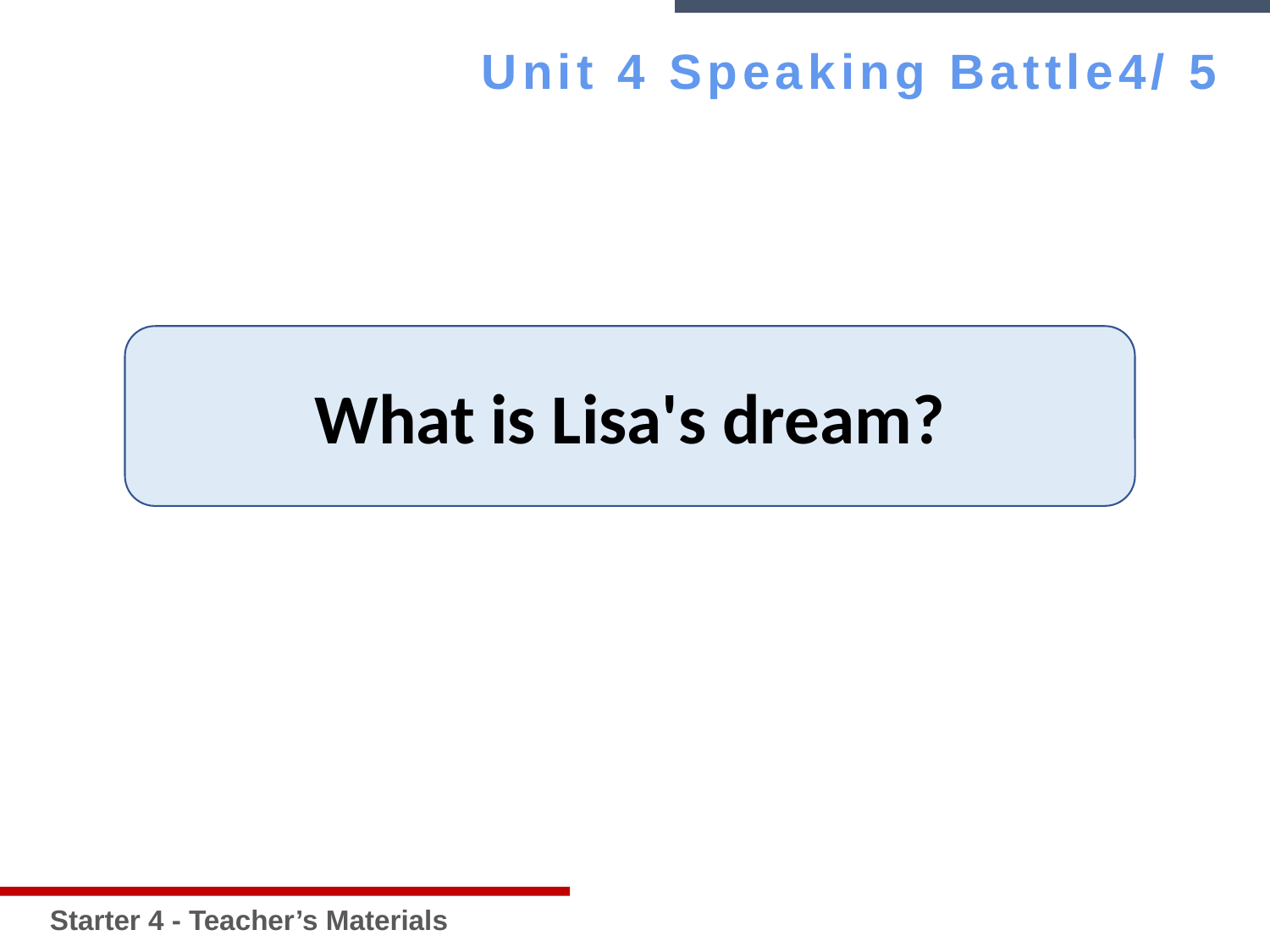

Starter 4 - Teacher’s Materials
Unit 4 Speaking Battle4/ 5
What is Lisa's dream?